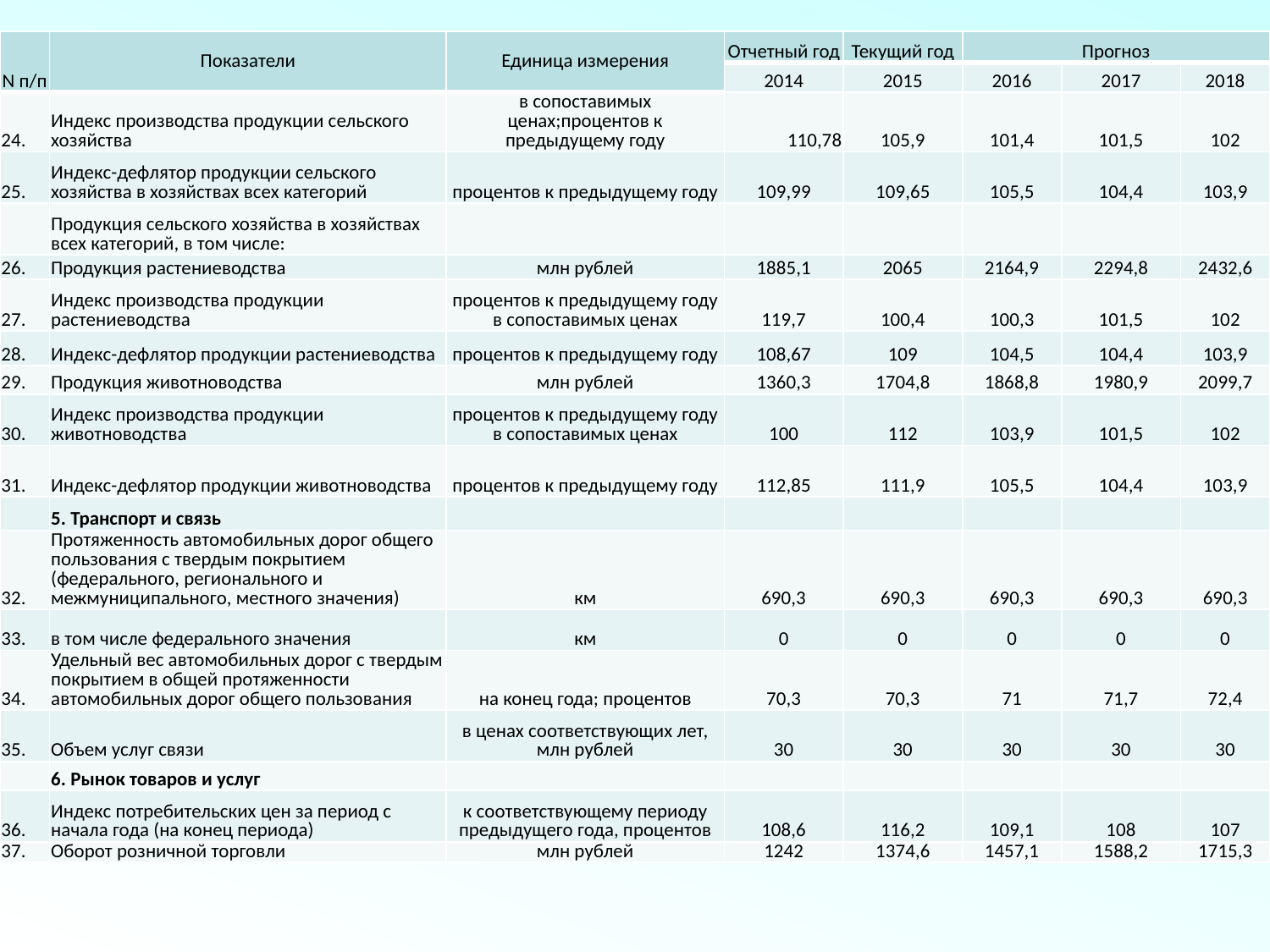

| N п/п | Показатели | Единица измерения | Отчетный год | Текущий год | Прогноз |  |  |
| --- | --- | --- | --- | --- | --- | --- | --- |
|  |  |  | 2014 | 2015 | 2016 | 2017 | 2018 |
| 24. | Индекс производства продукции сельского хозяйства | в сопоставимых ценах;процентов к предыдущему году | 110,78 | 105,9 | 101,4 | 101,5 | 102 |
| 25. | Индекс-дефлятор продукции сельского хозяйства в хозяйствах всех категорий | процентов к предыдущему году | 109,99 | 109,65 | 105,5 | 104,4 | 103,9 |
|  | Продукция сельского хозяйства в хозяйствах всех категорий, в том числе: |  |  |  |  |  |  |
| 26. | Продукция растениеводства | млн рублей | 1885,1 | 2065 | 2164,9 | 2294,8 | 2432,6 |
| 27. | Индекс производства продукции растениеводства | процентов к предыдущему году в сопоставимых ценах | 119,7 | 100,4 | 100,3 | 101,5 | 102 |
| 28. | Индекс-дефлятор продукции растениеводства | процентов к предыдущему году | 108,67 | 109 | 104,5 | 104,4 | 103,9 |
| 29. | Продукция животноводства | млн рублей | 1360,3 | 1704,8 | 1868,8 | 1980,9 | 2099,7 |
| 30. | Индекс производства продукции животноводства | процентов к предыдущему году в сопоставимых ценах | 100 | 112 | 103,9 | 101,5 | 102 |
| 31. | Индекс-дефлятор продукции животноводства | процентов к предыдущему году | 112,85 | 111,9 | 105,5 | 104,4 | 103,9 |
|  | 5. Транспорт и связь |  |  |  |  |  |  |
| 32. | Протяженность автомобильных дорог общего пользования с твердым покрытием (федерального, регионального и межмуниципального, местного значения) | км | 690,3 | 690,3 | 690,3 | 690,3 | 690,3 |
| 33. | в том числе федерального значения | км | 0 | 0 | 0 | 0 | 0 |
| 34. | Удельный вес автомобильных дорог с твердым покрытием в общей протяженности автомобильных дорог общего пользования | на конец года; процентов | 70,3 | 70,3 | 71 | 71,7 | 72,4 |
| 35. | Объем услуг связи | в ценах соответствующих лет, млн рублей | 30 | 30 | 30 | 30 | 30 |
|  | 6. Рынок товаров и услуг |  |  |  |  |  |  |
| 36. | Индекс потребительских цен за период с начала года (на конец периода) | к соответствующему периоду предыдущего года, процентов | 108,6 | 116,2 | 109,1 | 108 | 107 |
| 37. | Оборот розничной торговли | млн рублей | 1242 | 1374,6 | 1457,1 | 1588,2 | 1715,3 |